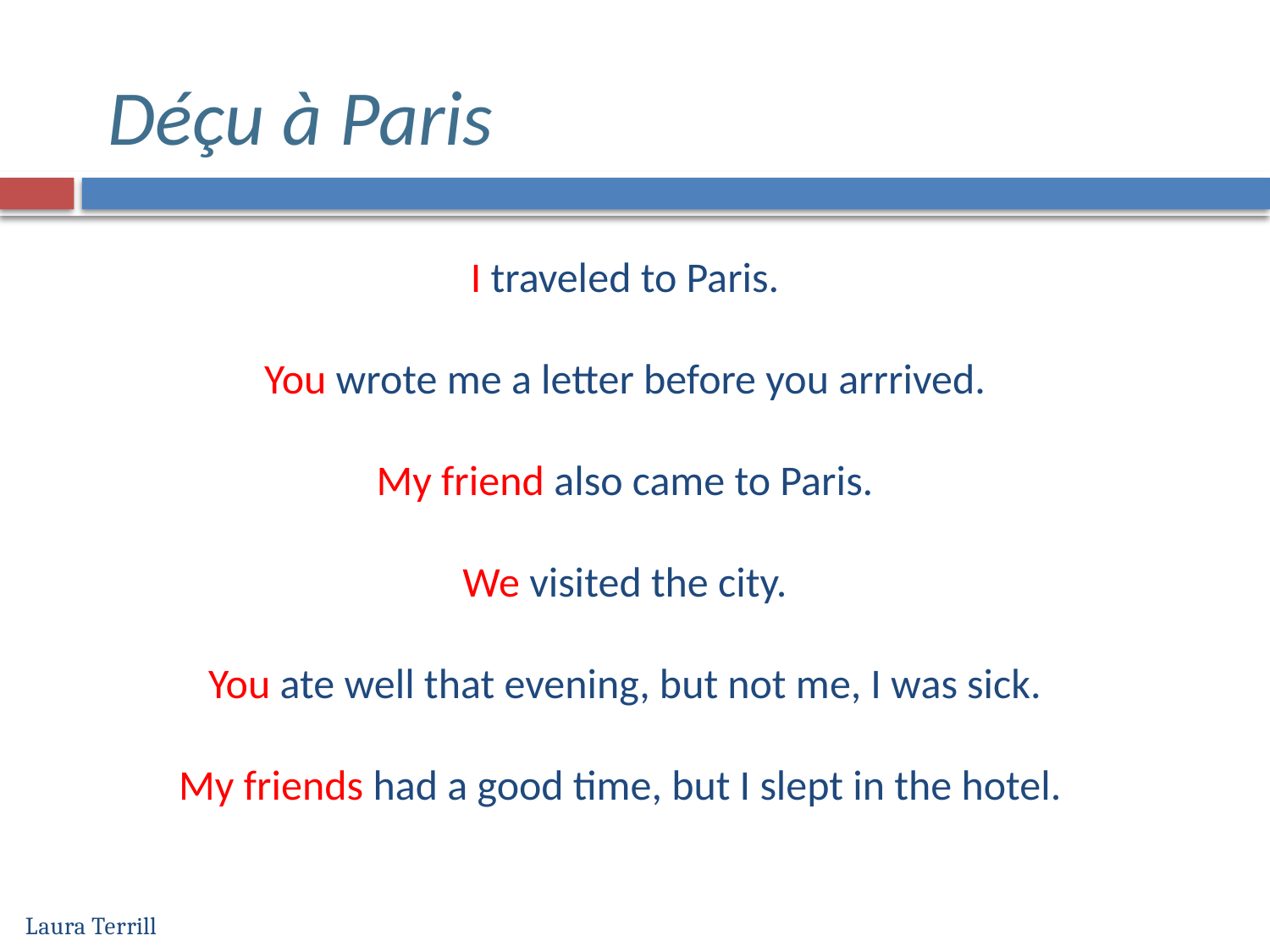

# Déçu à Paris
I traveled to Paris.

You wrote me a letter before you arrrived.

My friend also came to Paris.

We visited the city.

You ate well that evening, but not me, I was sick.

My friends had a good time, but I slept in the hotel.
Laura Terrill